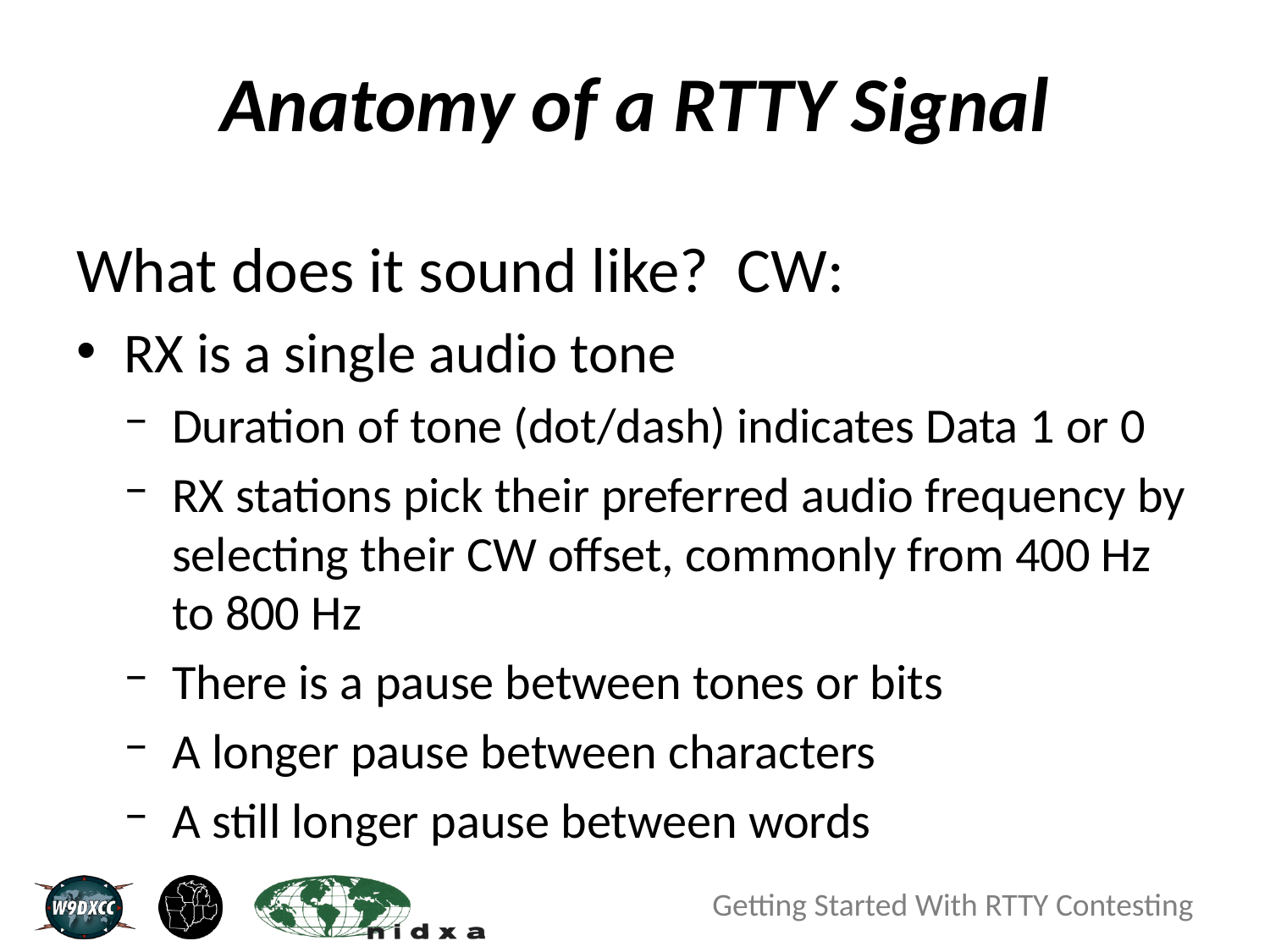

# Anatomy of a RTTY Signal
What does it sound like?  CW:
RX is a single audio tone
Duration of tone (dot/dash) indicates Data 1 or 0
RX stations pick their preferred audio frequency by selecting their CW offset, commonly from 400 Hz to 800 Hz
There is a pause between tones or bits
A longer pause between characters
A still longer pause between words

Getting Started With RTTY Contesting